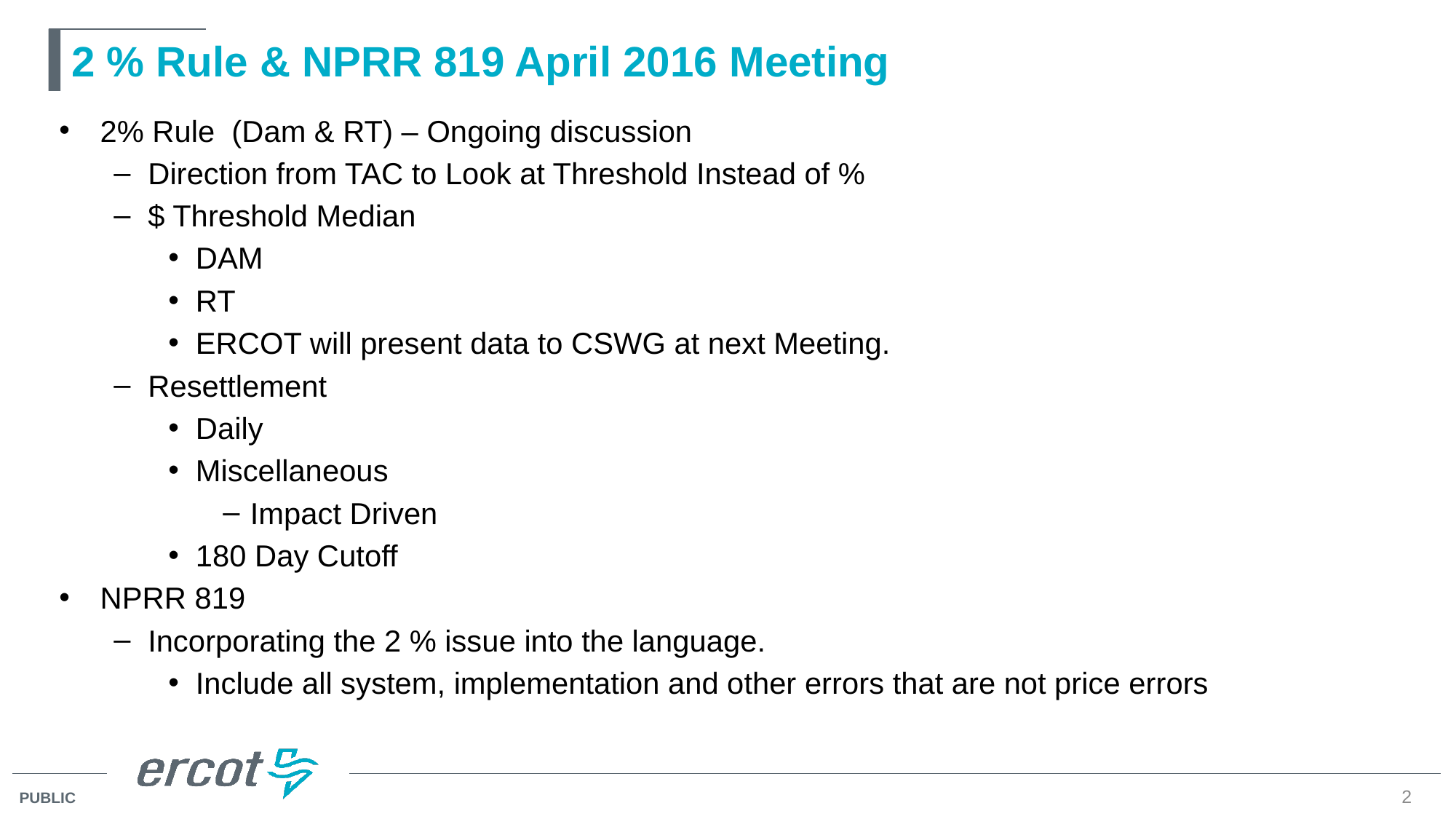

# 2 % Rule & NPRR 819 April 2016 Meeting
2% Rule  (Dam & RT) – Ongoing discussion
Direction from TAC to Look at Threshold Instead of %
$ Threshold Median
DAM
RT
ERCOT will present data to CSWG at next Meeting.
Resettlement
Daily
Miscellaneous
Impact Driven
180 Day Cutoff
NPRR 819
Incorporating the 2 % issue into the language.
Include all system, implementation and other errors that are not price errors

2